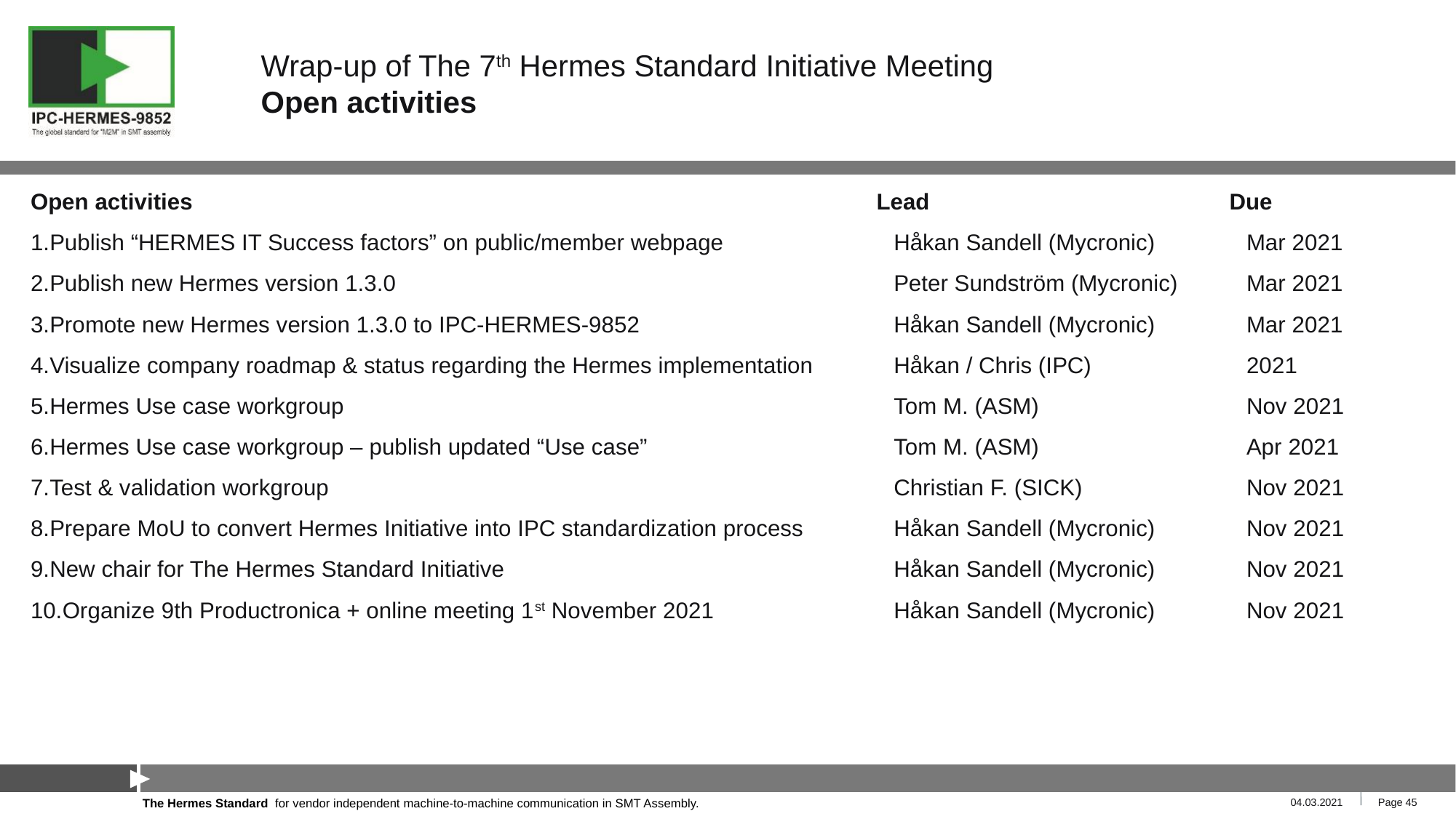

# Wrap-up of The 7th Hermes Standard Initiative Meeting Open activities
Open activities	Lead	Due
Publish “HERMES IT Success factors” on public/member webpage 	Håkan Sandell (Mycronic)	Mar 2021
Publish new Hermes version 1.3.0	Peter Sundström (Mycronic)	Mar 2021
Promote new Hermes version 1.3.0 to IPC-HERMES-9852	Håkan Sandell (Mycronic)	Mar 2021
Visualize company roadmap & status regarding the Hermes implementation 	Håkan / Chris (IPC)	2021
Hermes Use case workgroup	Tom M. (ASM)	Nov 2021
Hermes Use case workgroup – publish updated “Use case”	Tom M. (ASM)	Apr 2021
Test & validation workgroup 	Christian F. (SICK)	Nov 2021
Prepare MoU to convert Hermes Initiative into IPC standardization process 	Håkan Sandell (Mycronic)	Nov 2021
New chair for The Hermes Standard Initiative	Håkan Sandell (Mycronic)	Nov 2021
Organize 9th Productronica + online meeting 1st November 2021	Håkan Sandell (Mycronic) 	Nov 2021

04.03.2021
Page 45